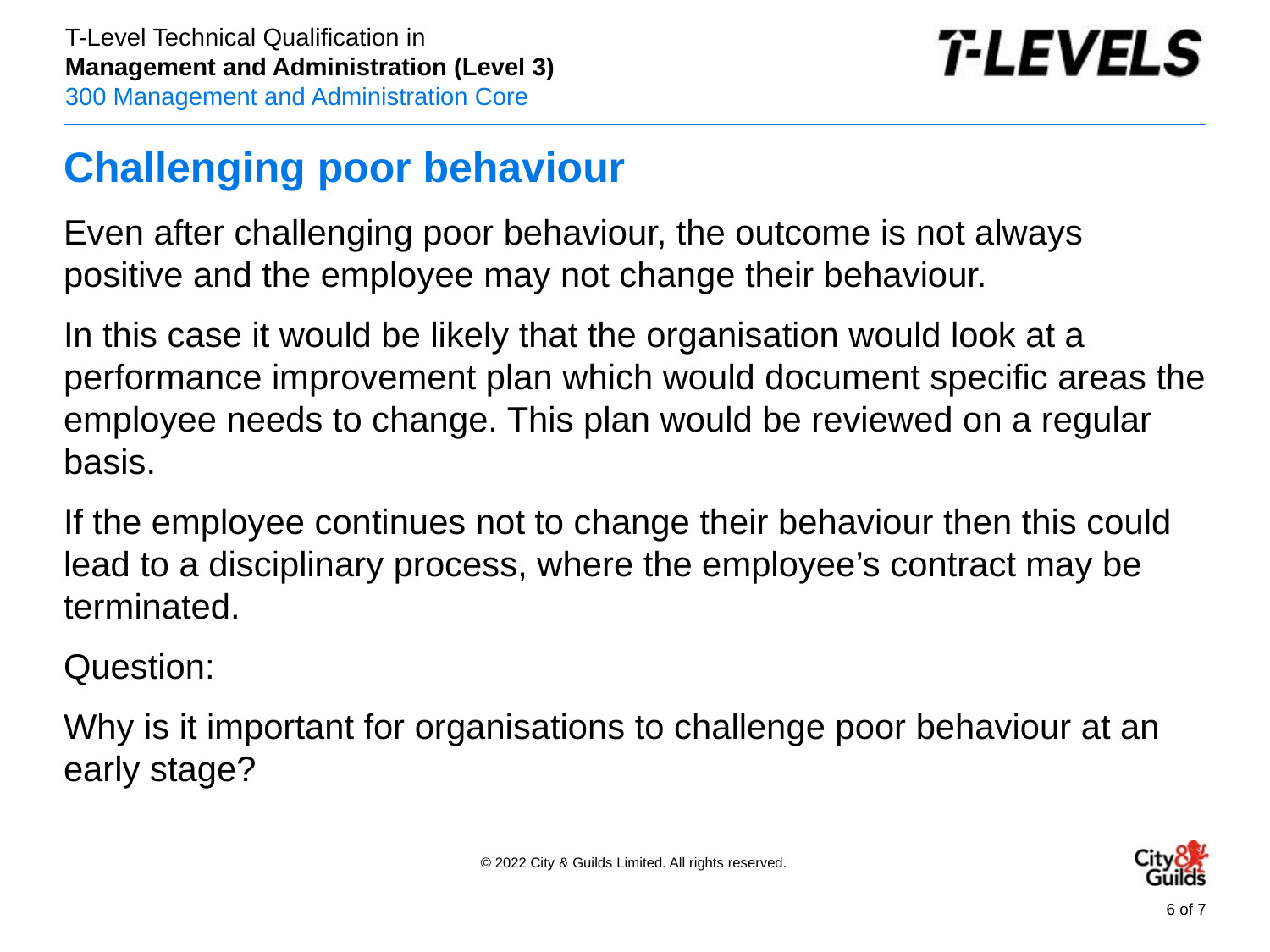

# Challenging poor behaviour
Even after challenging poor behaviour, the outcome is not always positive and the employee may not change their behaviour.
In this case it would be likely that the organisation would look at a performance improvement plan which would document specific areas the employee needs to change. This plan would be reviewed on a regular basis.
If the employee continues not to change their behaviour then this could lead to a disciplinary process, where the employee’s contract may be terminated.
Question:
Why is it important for organisations to challenge poor behaviour at an early stage?